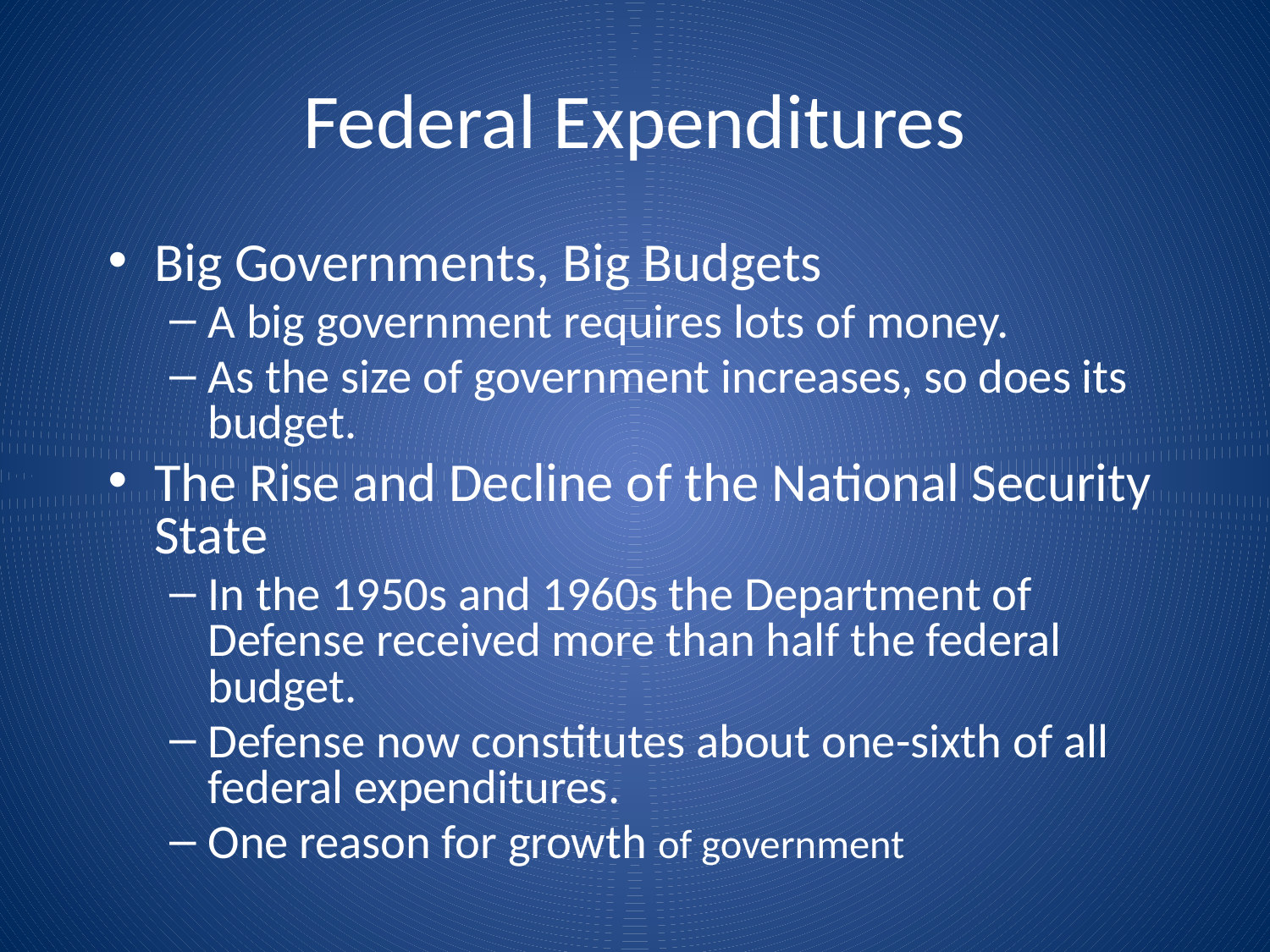

# Federal Expenditures
Big Governments, Big Budgets
A big government requires lots of money.
As the size of government increases, so does its budget.
The Rise and Decline of the National Security State
In the 1950s and 1960s the Department of Defense received more than half the federal budget.
Defense now constitutes about one-sixth of all federal expenditures.
One reason for growth of government